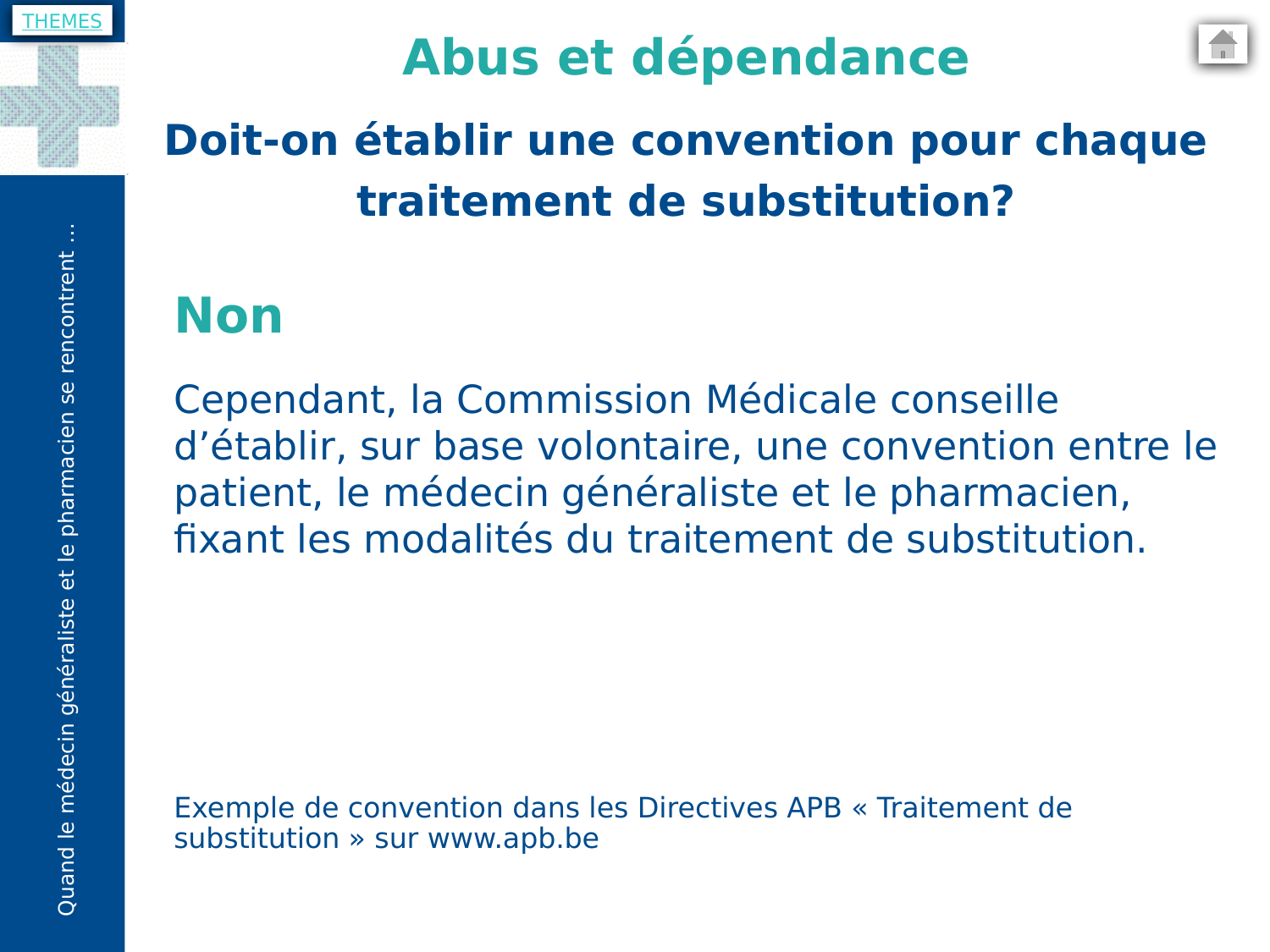

THEMES

Abus et dépendance
Doit-on établir une convention pour chaque traitement de substitution?
Non
Cependant, la Commission Médicale conseille d’établir, sur base volontaire, une convention entre le patient, le médecin généraliste et le pharmacien, fixant les modalités du traitement de substitution.

Exemple de convention dans les Directives APB « Traitement de substitution » sur www.apb.be